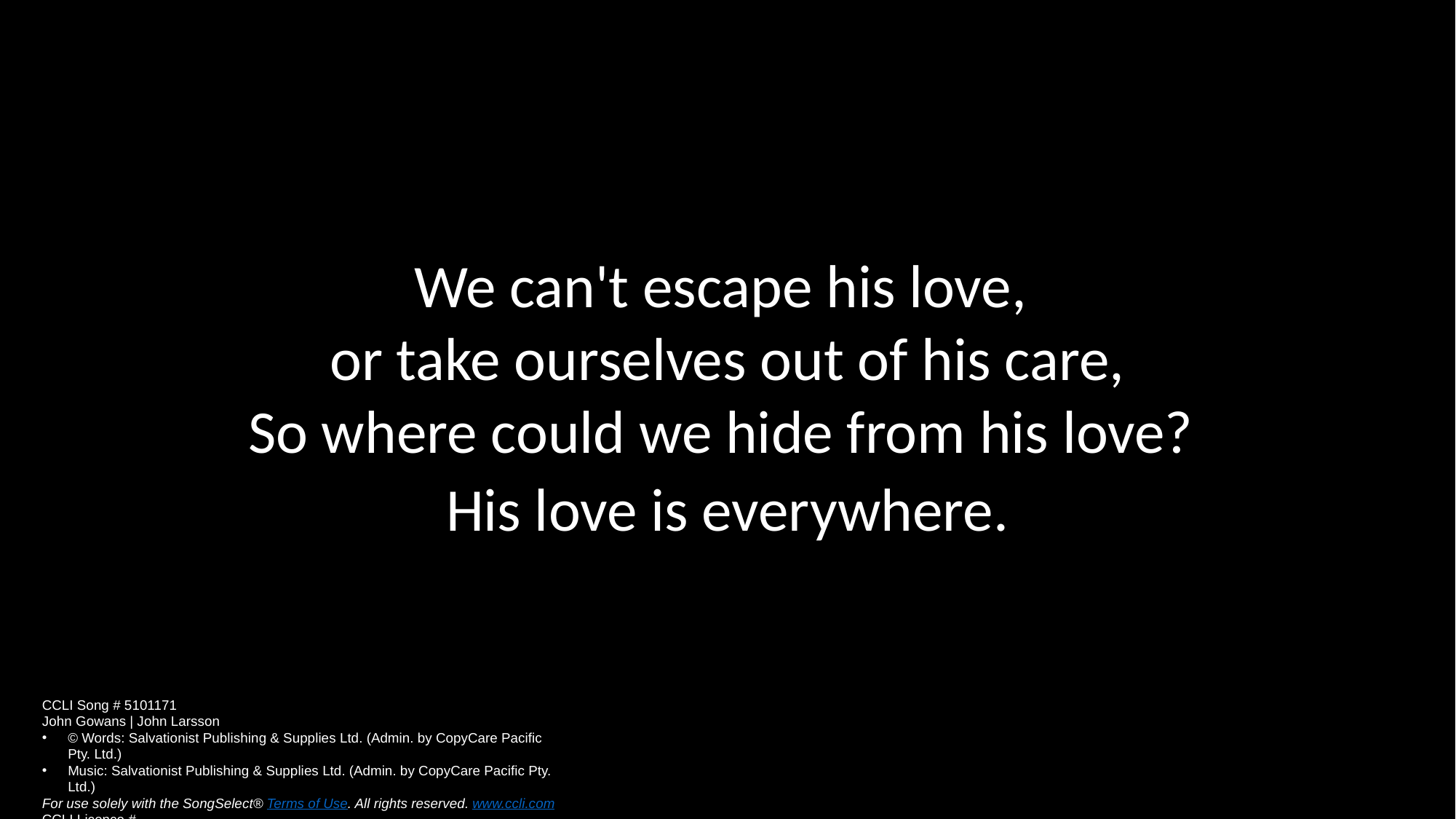

We can't escape his love,
or take ourselves out of his care,
So where could we hide from his love?
His love is everywhere.
CCLI Song # 5101171
John Gowans | John Larsson
© Words: Salvationist Publishing & Supplies Ltd. (Admin. by CopyCare Pacific Pty. Ltd.)
Music: Salvationist Publishing & Supplies Ltd. (Admin. by CopyCare Pacific Pty. Ltd.)
For use solely with the SongSelect® Terms of Use. All rights reserved. www.ccli.com
CCLI Licence #